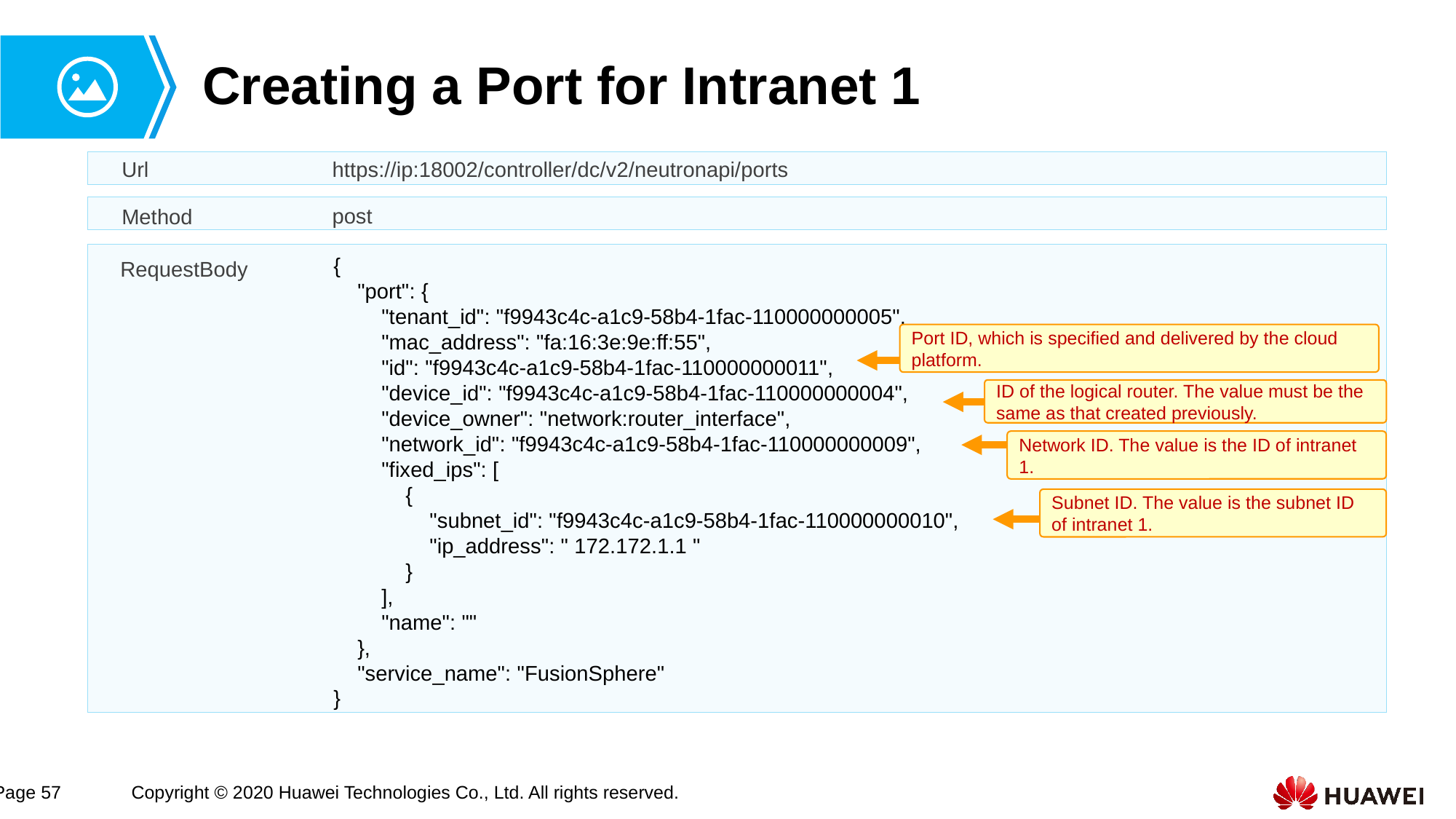

# Creating a Port for Intranet 1

Url
https://ip:18002/controller/dc/v2/neutronapi/ports

post
Method

RequestBody
{
    "port": {
        "tenant_id": "f9943c4c-a1c9-58b4-1fac-110000000005",
        "mac_address": "fa:16:3e:9e:ff:55",
        "id": "f9943c4c-a1c9-58b4-1fac-110000000011",
        "device_id": "f9943c4c-a1c9-58b4-1fac-110000000004",
        "device_owner": "network:router_interface",
        "network_id": "f9943c4c-a1c9-58b4-1fac-110000000009",
        "fixed_ips": [
            {
                "subnet_id": "f9943c4c-a1c9-58b4-1fac-110000000010",
                "ip_address": " 172.172.1.1 "
            }
        ],
        "name": ""
    },
    "service_name": "FusionSphere"
}
Port ID, which is specified and delivered by the cloud platform.
ID of the logical router. The value must be the same as that created previously.
Network ID. The value is the ID of intranet 1.
Subnet ID. The value is the subnet ID of intranet 1.